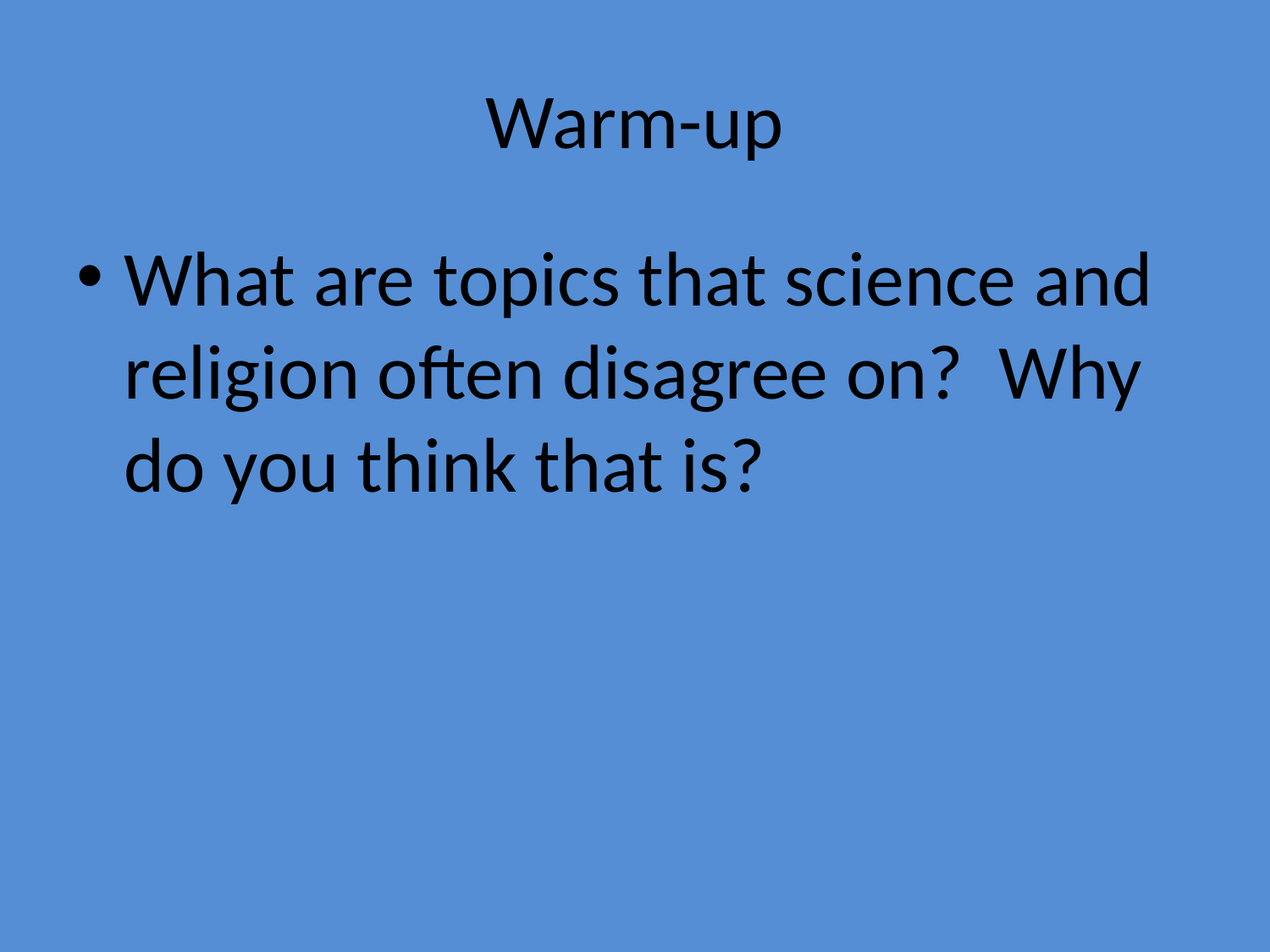

# Warm-up
What are topics that science and religion often disagree on?  Why do you think that is?